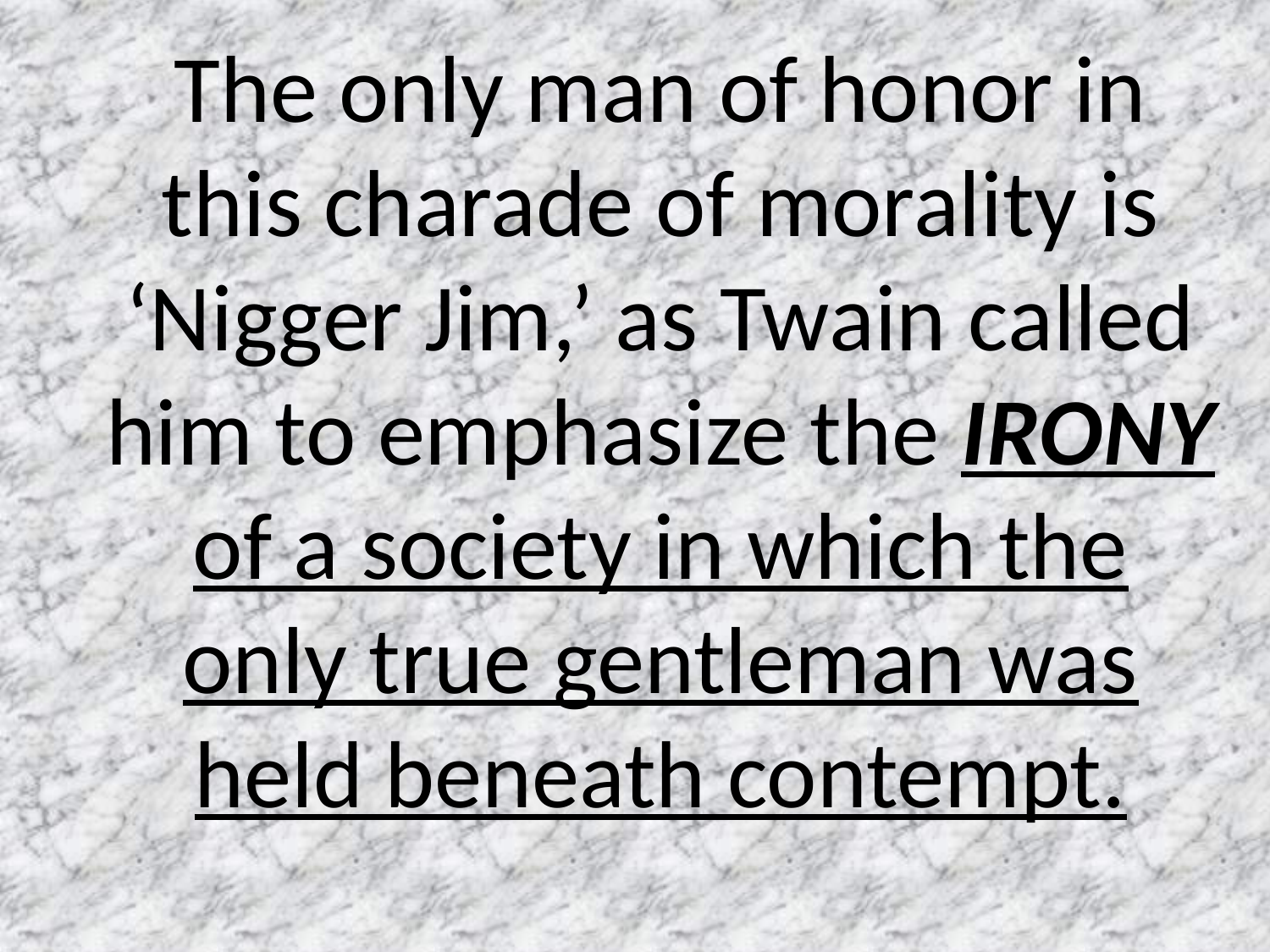

The only man of honor in this charade of morality is ‘Nigger Jim,’ as Twain called him to emphasize the IRONY of a society in which the only true gentleman was held beneath contempt.